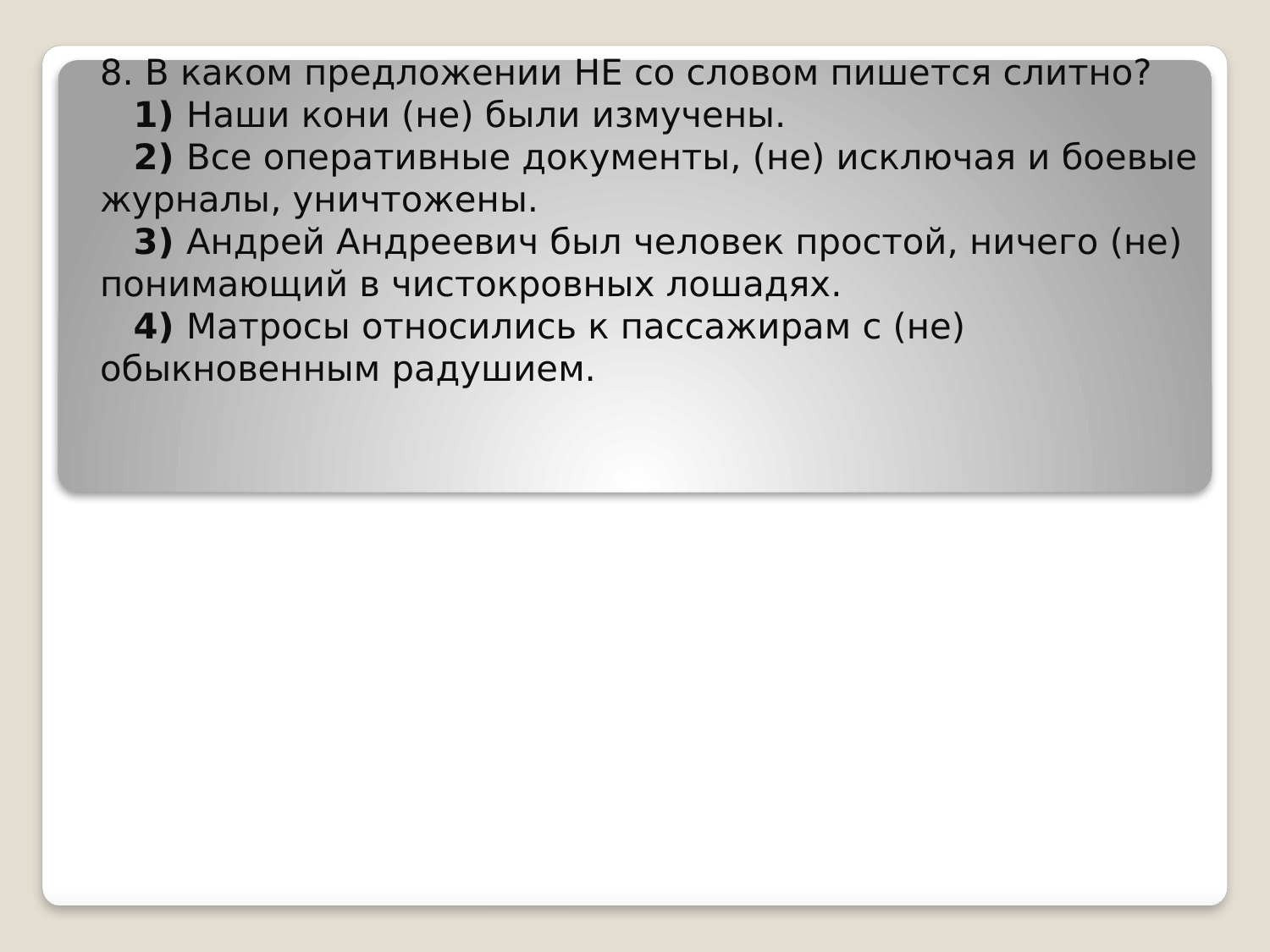

8. В каком предложении НЕ со словом пишется слитно?
   1) Наши кони (не) были измучены.
   2) Все оперативные документы, (не) исключая и боевые журналы, уничтожены.
   3) Андрей Андреевич был человек простой, ничего (не) понимающий в чистокровных лошадях.
   4) Матросы относились к пассажирам с (не) обыкновенным радушием.